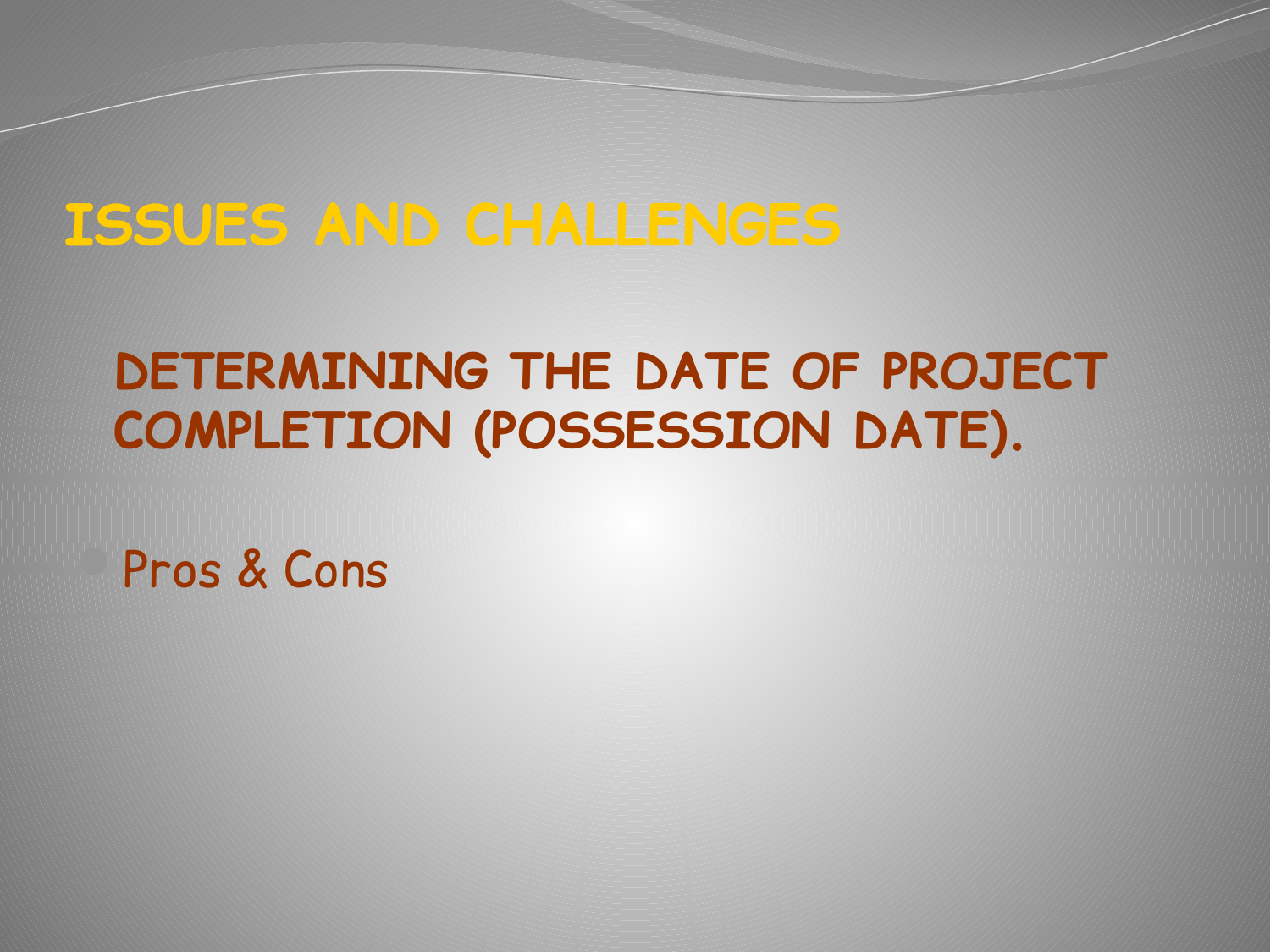

# ISSUES AND CHALLENGES

	DETERMINING THE DATE OF PROJECT COMPLETION (POSSESSION DATE).

Pros & Cons